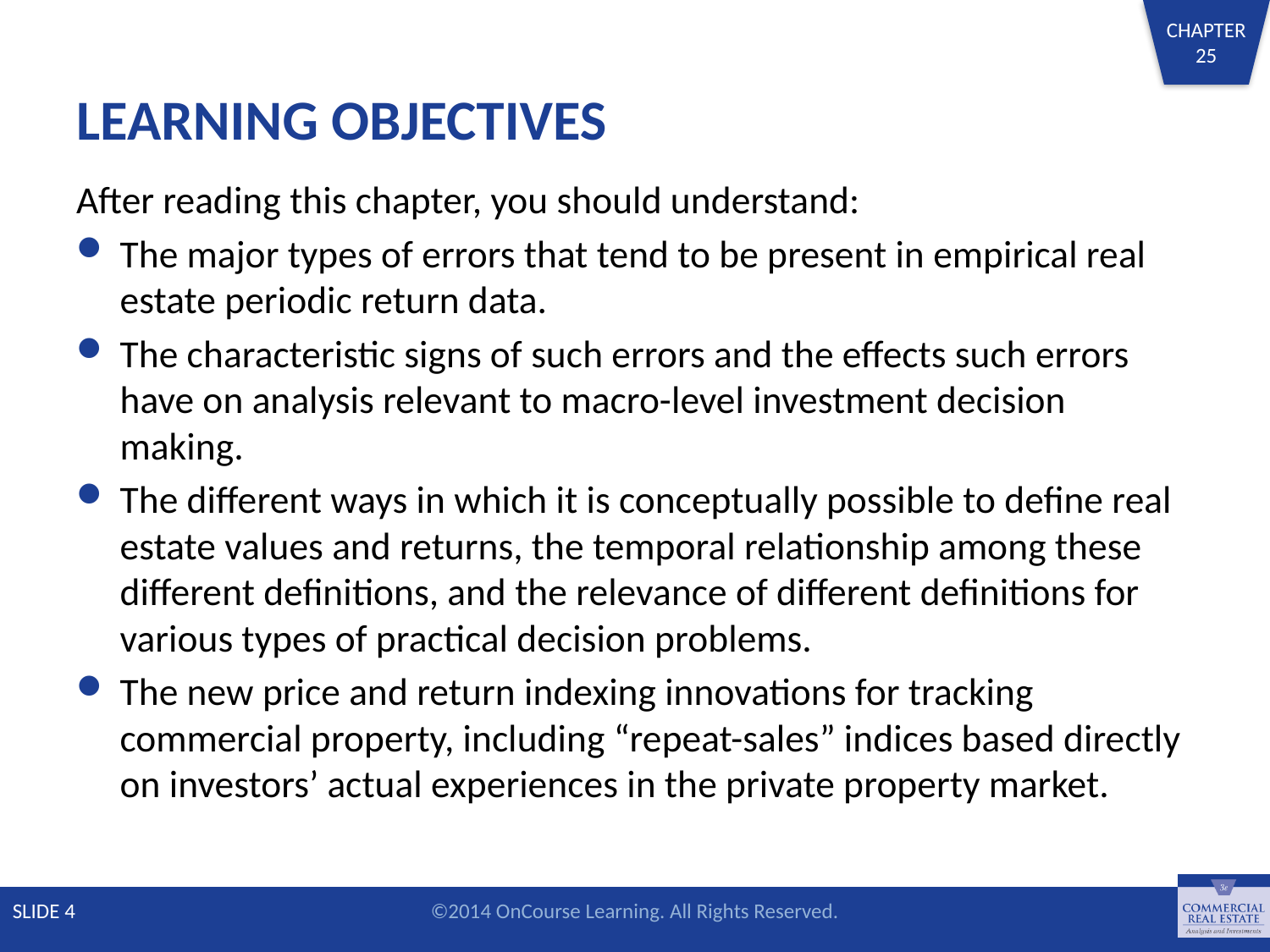

# LEARNING OBJECTIVES
After reading this chapter, you should understand:
The major types of errors that tend to be present in empirical real estate periodic return data.
The characteristic signs of such errors and the effects such errors have on analysis relevant to macro-level investment decision making.
The different ways in which it is conceptually possible to define real estate values and returns, the temporal relationship among these different definitions, and the relevance of different definitions for various types of practical decision problems.
The new price and return indexing innovations for tracking commercial property, including “repeat-sales” indices based directly on investors’ actual experiences in the private property market.
SLIDE 4